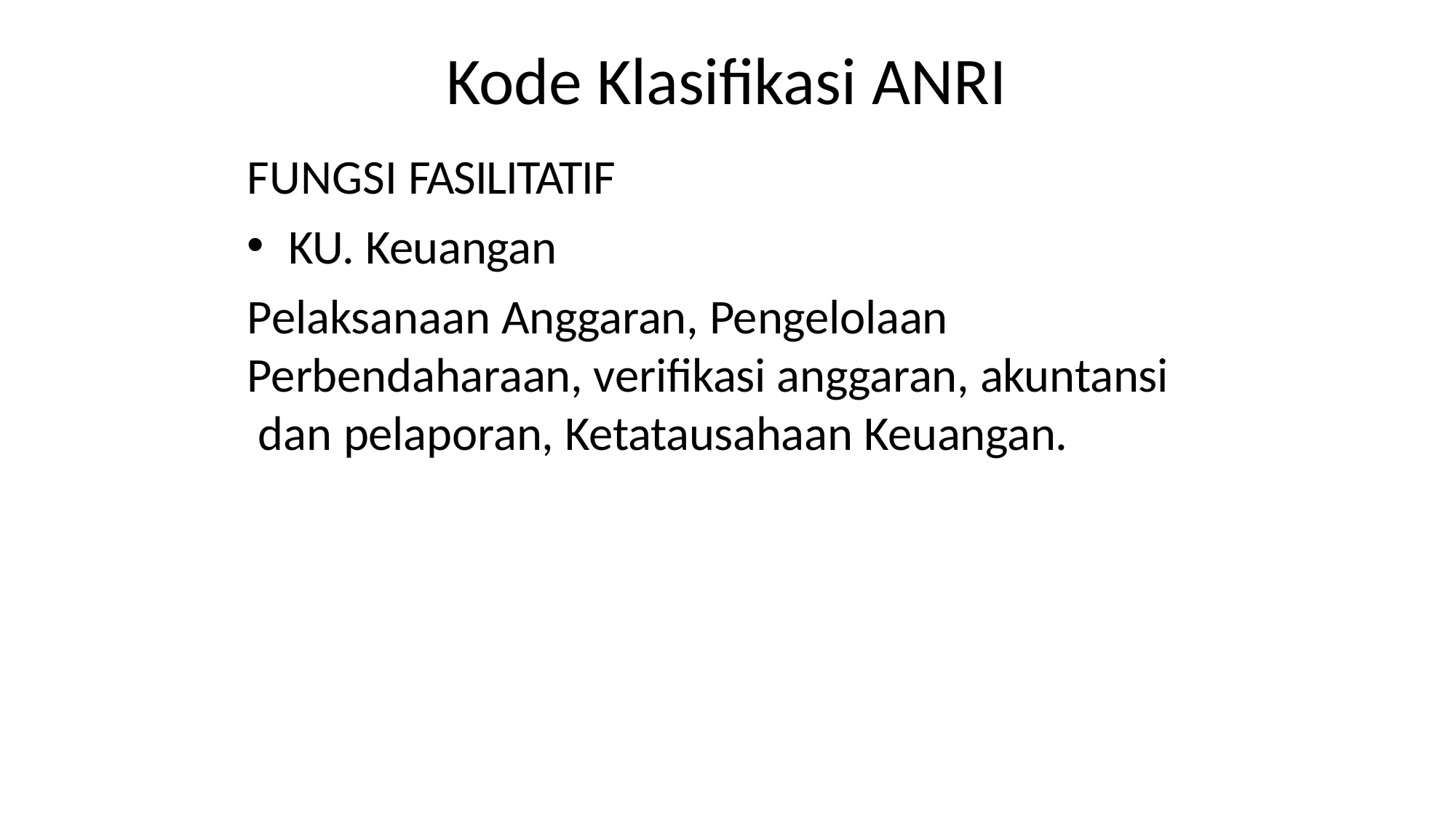

# Kode Klasifikasi ANRI
FUNGSI FASILITATIF
KU. Keuangan
Pelaksanaan Anggaran, Pengelolaan  Perbendaharaan, verifikasi anggaran, akuntansi  dan pelaporan, Ketatausahaan Keuangan.